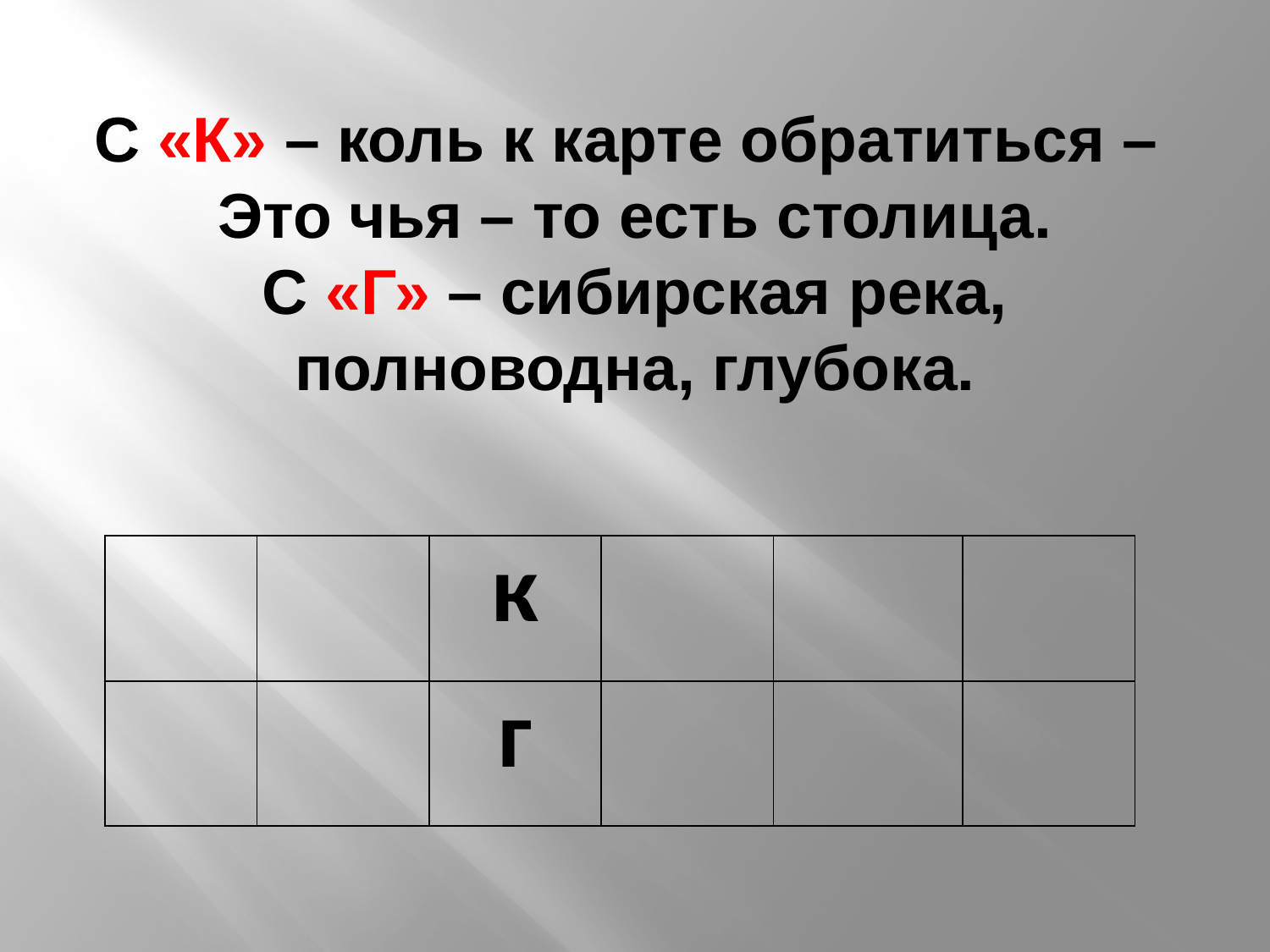

# С «К» – коль к карте обратиться – Это чья – то есть столица. С «Г» – сибирская река, полноводна, глубока.
|  |  | к |  |  |  |
| --- | --- | --- | --- | --- | --- |
|  |  | г |  |  |  |